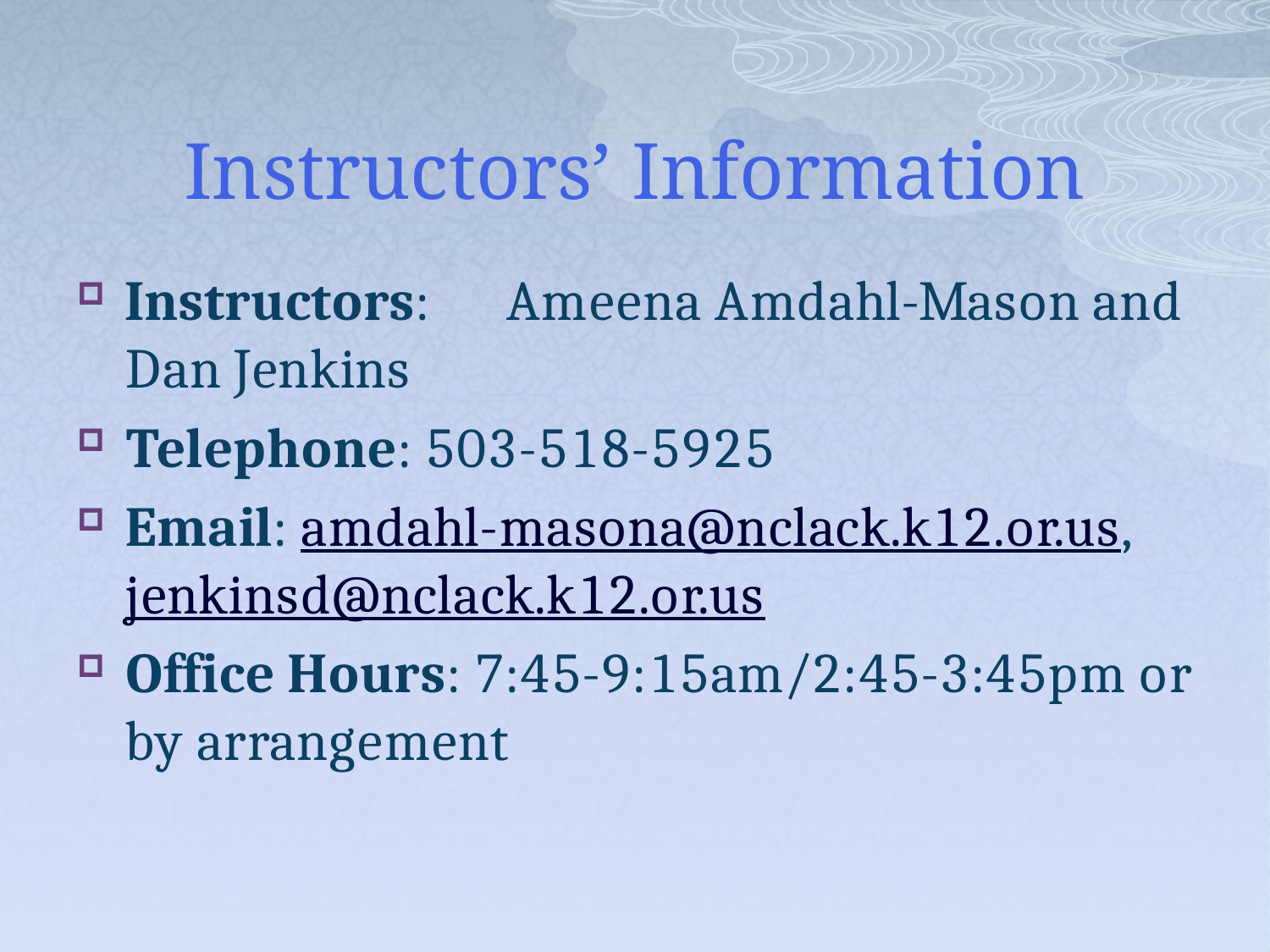

# Instructors’ Information
Instructors: 	Ameena Amdahl-Mason and Dan Jenkins
Telephone: 503-518-5925
Email: amdahl-masona@nclack.k12.or.us, jenkinsd@nclack.k12.or.us
Office Hours: 7:45-9:15am/2:45-3:45pm or by arrangement